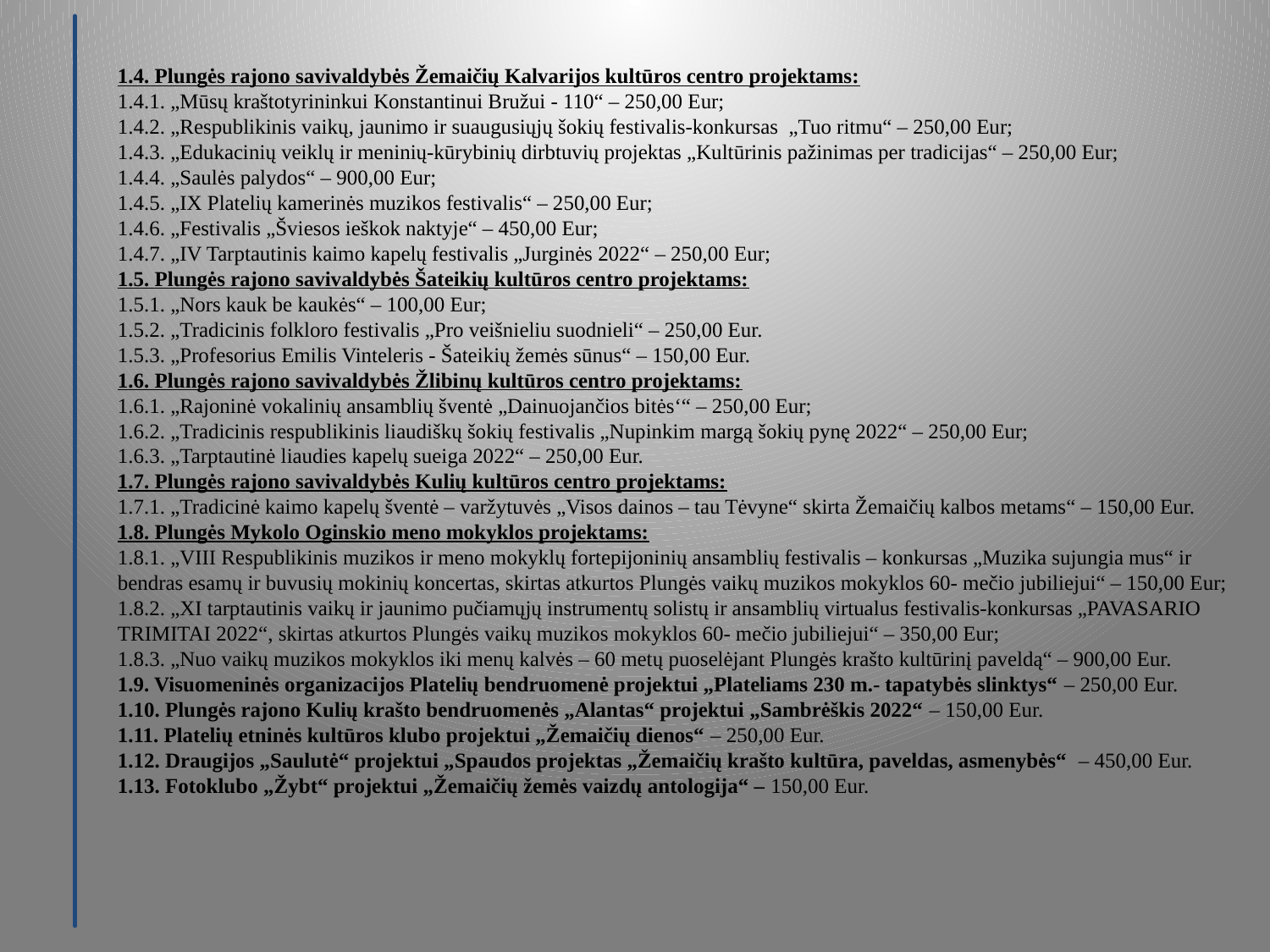

1.4. Plungės rajono savivaldybės Žemaičių Kalvarijos kultūros centro projektams:
1.4.1. „Mūsų kraštotyrininkui Konstantinui Bružui - 110“ – 250,00 Eur;
1.4.2. „Respublikinis vaikų, jaunimo ir suaugusiųjų šokių festivalis-konkursas  „Tuo ritmu“ – 250,00 Eur;
1.4.3. „Edukacinių veiklų ir meninių-kūrybinių dirbtuvių projektas „Kultūrinis pažinimas per tradicijas“ – 250,00 Eur;
1.4.4. „Saulės palydos“ – 900,00 Eur;
1.4.5. „IX Platelių kamerinės muzikos festivalis“ – 250,00 Eur;
1.4.6. „Festivalis „Šviesos ieškok naktyje“ – 450,00 Eur;
1.4.7. „IV Tarptautinis kaimo kapelų festivalis „Jurginės 2022“ – 250,00 Eur;
1.5. Plungės rajono savivaldybės Šateikių kultūros centro projektams:
1.5.1. „Nors kauk be kaukės“ – 100,00 Eur;
1.5.2. „Tradicinis folkloro festivalis „Pro veišnieliu suodnieli“ – 250,00 Eur.
1.5.3. „Profesorius Emilis Vinteleris - Šateikių žemės sūnus“ – 150,00 Eur.
1.6. Plungės rajono savivaldybės Žlibinų kultūros centro projektams:
1.6.1. „Rajoninė vokalinių ansamblių šventė „Dainuojančios bitės‘“ – 250,00 Eur;
1.6.2. „Tradicinis respublikinis liaudiškų šokių festivalis „Nupinkim margą šokių pynę 2022“ – 250,00 Eur;
1.6.3. „Tarptautinė liaudies kapelų sueiga 2022“ – 250,00 Eur.
1.7. Plungės rajono savivaldybės Kulių kultūros centro projektams:
1.7.1. „Tradicinė kaimo kapelų šventė – varžytuvės „Visos dainos – tau Tėvyne“ skirta Žemaičių kalbos metams“ – 150,00 Eur.
1.8. Plungės Mykolo Oginskio meno mokyklos projektams:
1.8.1. „VIII Respublikinis muzikos ir meno mokyklų fortepijoninių ansamblių festivalis – konkursas „Muzika sujungia mus“ ir bendras esamų ir buvusių mokinių koncertas, skirtas atkurtos Plungės vaikų muzikos mokyklos 60- mečio jubiliejui“ – 150,00 Eur;
1.8.2. „XI tarptautinis vaikų ir jaunimo pučiamųjų instrumentų solistų ir ansamblių virtualus festivalis-konkursas „PAVASARIO TRIMITAI 2022“, skirtas atkurtos Plungės vaikų muzikos mokyklos 60- mečio jubiliejui“ – 350,00 Eur;
1.8.3. „Nuo vaikų muzikos mokyklos iki menų kalvės – 60 metų puoselėjant Plungės krašto kultūrinį paveldą“ – 900,00 Eur.
1.9. Visuomeninės organizacijos Platelių bendruomenė projektui „Plateliams 230 m.- tapatybės slinktys“ – 250,00 Eur.
1.10. Plungės rajono Kulių krašto bendruomenės „Alantas“ projektui „Sambrėškis 2022“ – 150,00 Eur.
1.11. Platelių etninės kultūros klubo projektui „Žemaičių dienos“ – 250,00 Eur.
1.12. Draugijos „Saulutė“ projektui „Spaudos projektas „Žemaičių krašto kultūra, paveldas, asmenybės“  – 450,00 Eur.
1.13. Fotoklubo „Žybt“ projektui „Žemaičių žemės vaizdų antologija“ – 150,00 Eur.